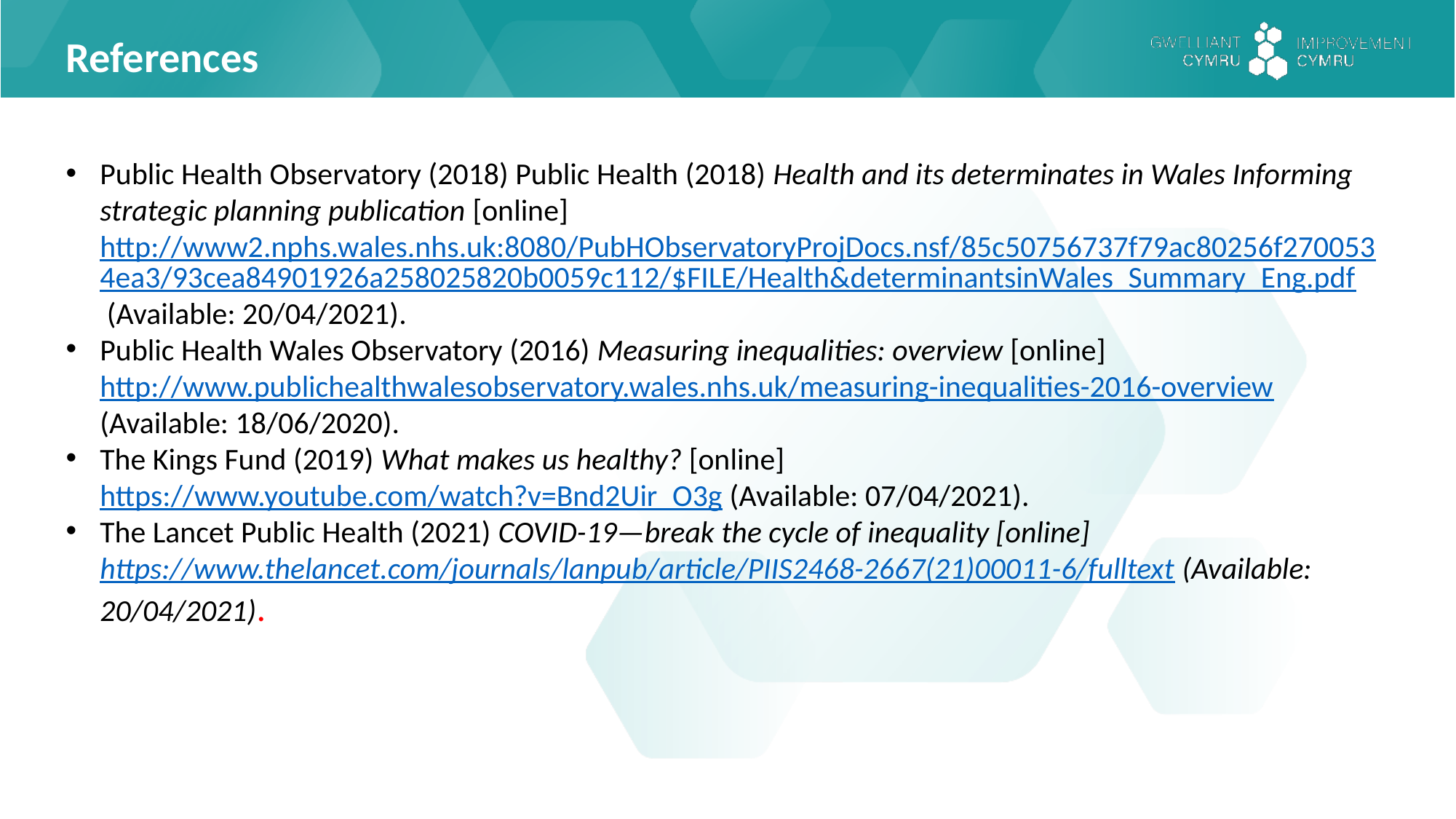

References
Public Health Observatory (2018) Public Health (2018) Health and its determinates in Wales Informing strategic planning publication [online] http://www2.nphs.wales.nhs.uk:8080/PubHObservatoryProjDocs.nsf/85c50756737f79ac80256f2700534ea3/93cea84901926a258025820b0059c112/$FILE/Health&determinantsinWales_Summary_Eng.pdf (Available: 20/04/2021).
Public Health Wales Observatory (2016) Measuring inequalities: overview [online] http://www.publichealthwalesobservatory.wales.nhs.uk/measuring-inequalities-2016-overview (Available: 18/06/2020).
The Kings Fund (2019) What makes us healthy? [online] https://www.youtube.com/watch?v=Bnd2Uir_O3g (Available: 07/04/2021).
The Lancet Public Health (2021) COVID-19—break the cycle of inequality [online] https://www.thelancet.com/journals/lanpub/article/PIIS2468-2667(21)00011-6/fulltext (Available: 20/04/2021).